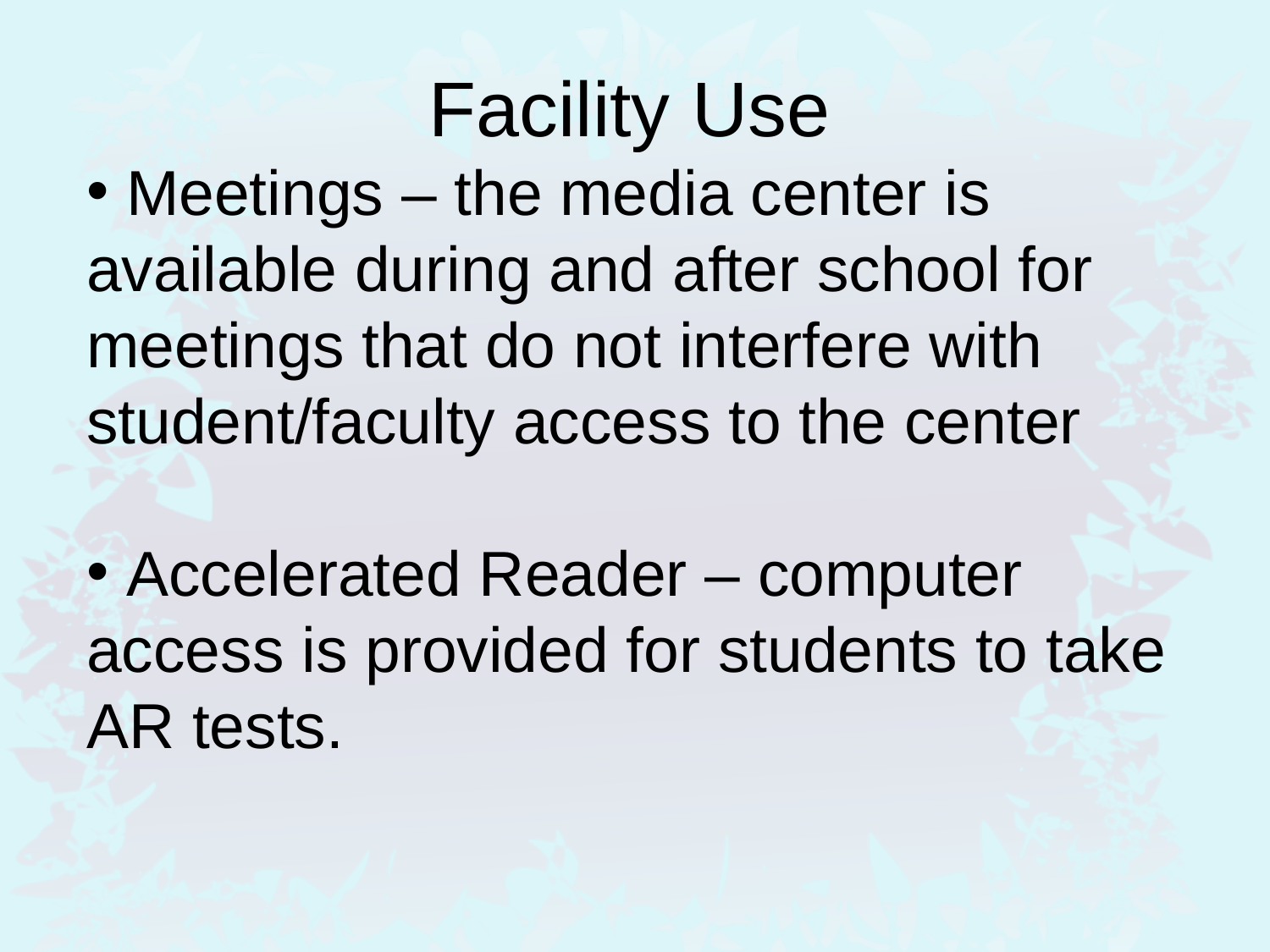

Facility Use
 Meetings – the media center is available during and after school for meetings that do not interfere with student/faculty access to the center

 Accelerated Reader – computer access is provided for students to take AR tests.